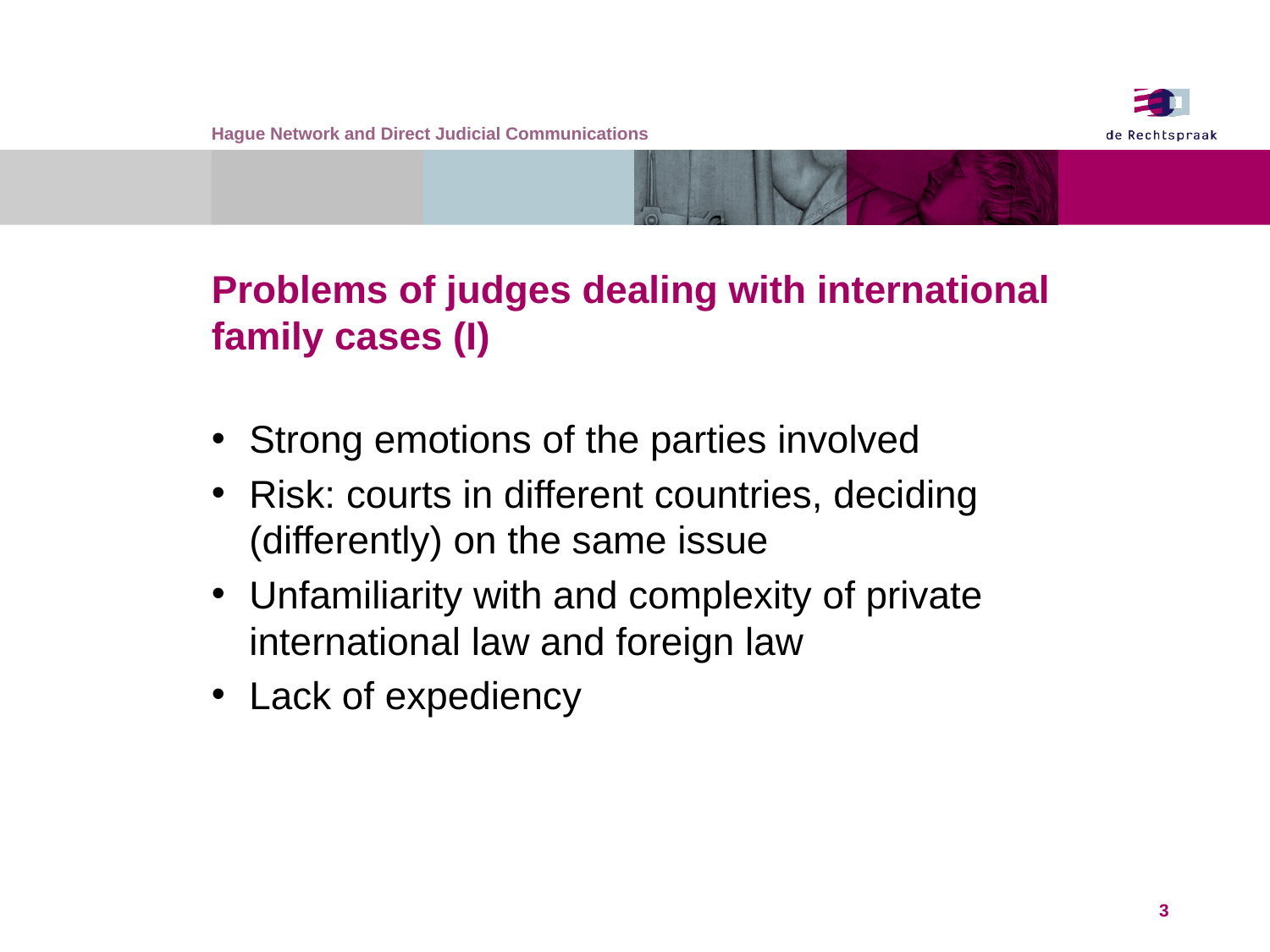

Hague Network and Direct Judicial Communications
# Problems of judges dealing with international family cases (I)
Strong emotions of the parties involved
Risk: courts in different countries, deciding (differently) on the same issue
Unfamiliarity with and complexity of private international law and foreign law
Lack of expediency

3